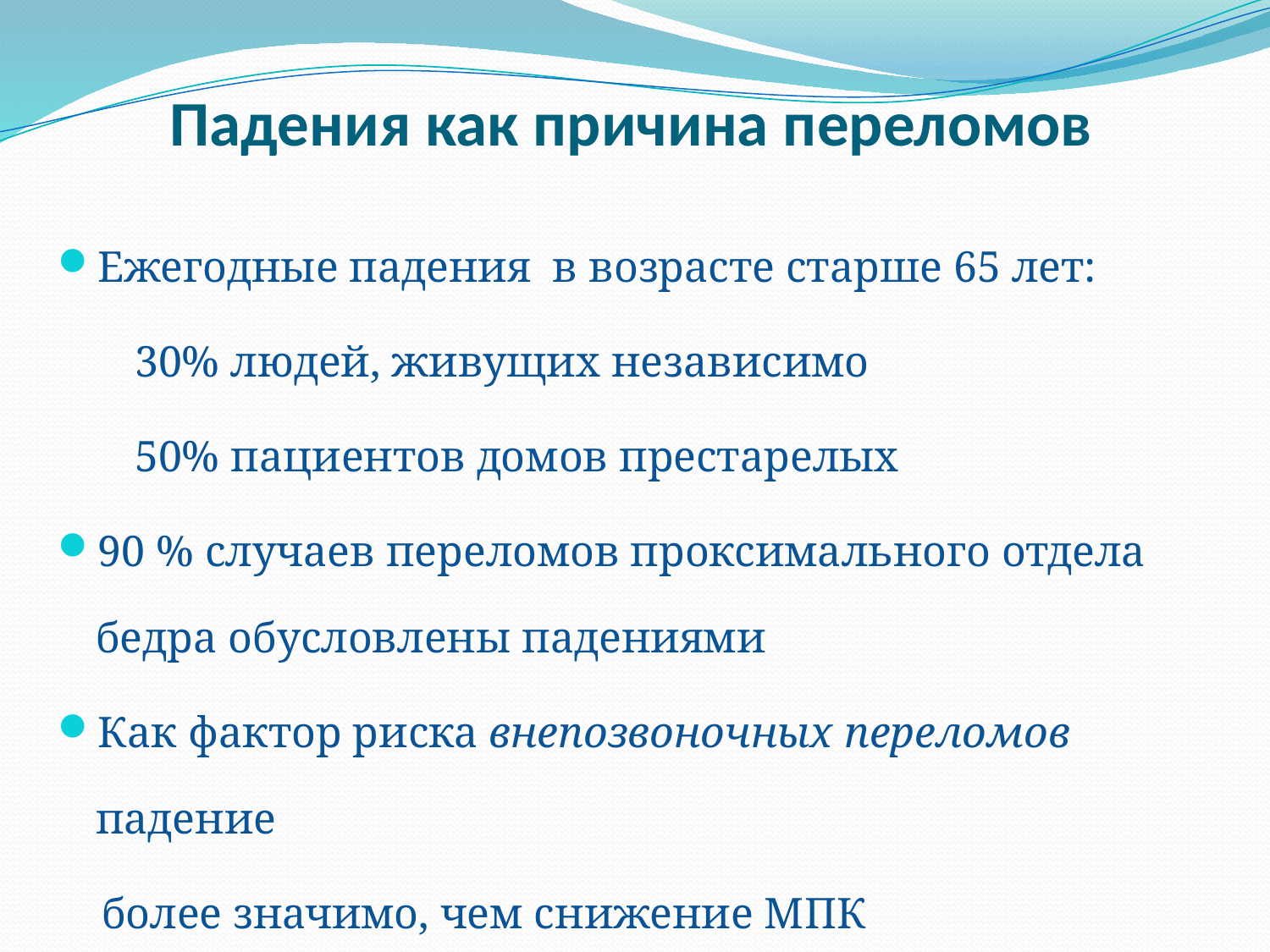

# Падения как причина переломов
Ежегодные падения  в возрасте старше 65 лет:
       30% людей, живущих независимо
       50% пациентов домов престарелых
90 % случаев переломов проксимального отдела бедра обусловлены падениями
Как фактор риска внепозвоночных переломов падение
    более значимо, чем снижение МПК